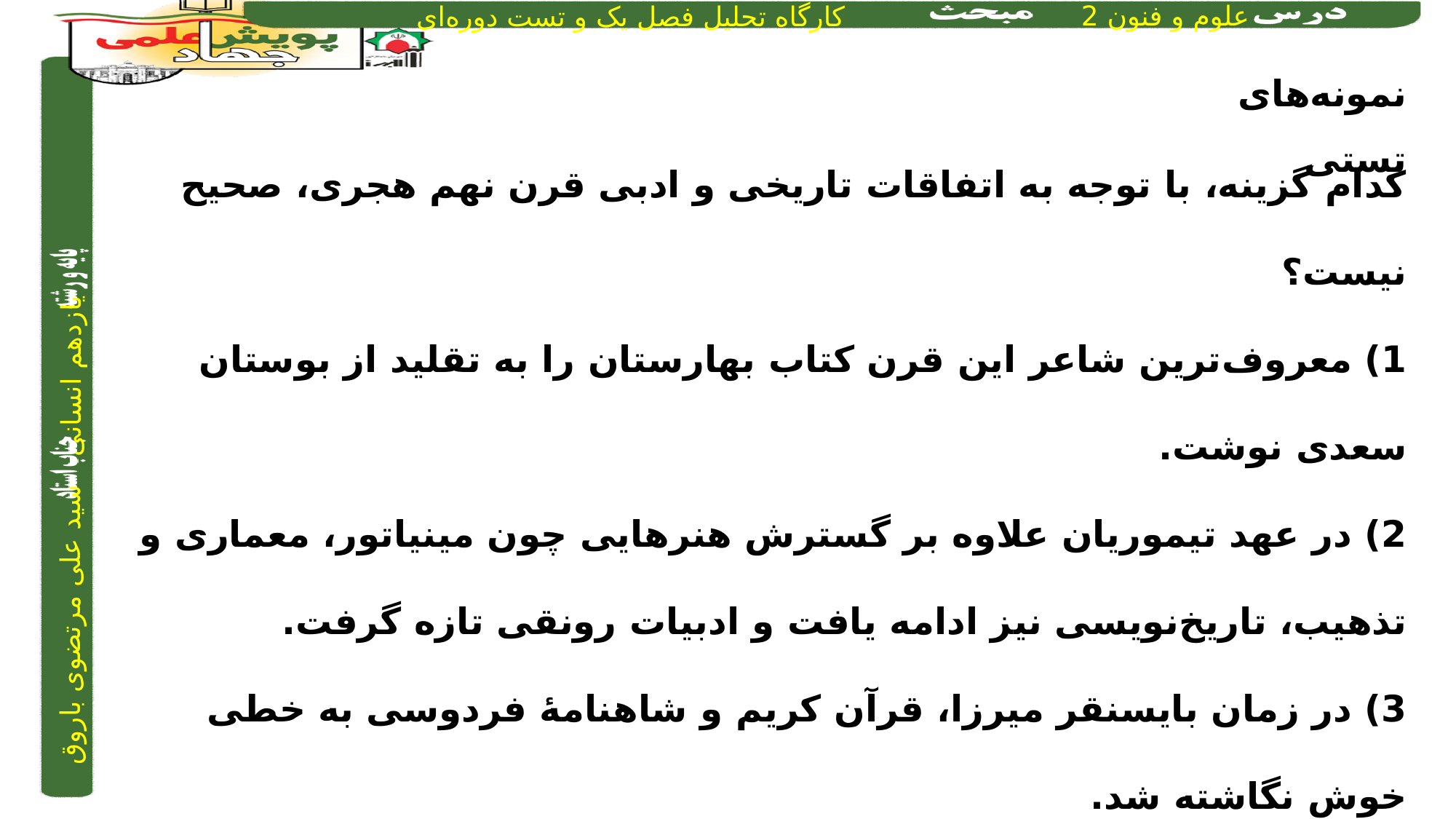

نمونه‌های تستی
کدام گزینه، با توجه به اتفاقات تاریخی و ادبی قرن نهم هجری، صحیح نیست؟
1) معروف‌ترین شاعر این قرن کتاب بهارستان را به تقلید از بوستان سعدی نوشت.
2) در عهد تیموریان علاوه بر گسترش هنرهایی چون مینیاتور، معماری و تذهیب، تاریخ‌نویسی نیز ادامه یافت و ادبیات رونقی تازه گرفت.
3) در زمان بایسنقر میرزا، قرآن کریم و شاهنامۀ فردوسی به خطی خوش نگاشته شد.
4) تیموریان تقریباً از نیمۀ دوم قرن هشتم تا اوایل قرن دهم در ایران حکومت کردند.

1